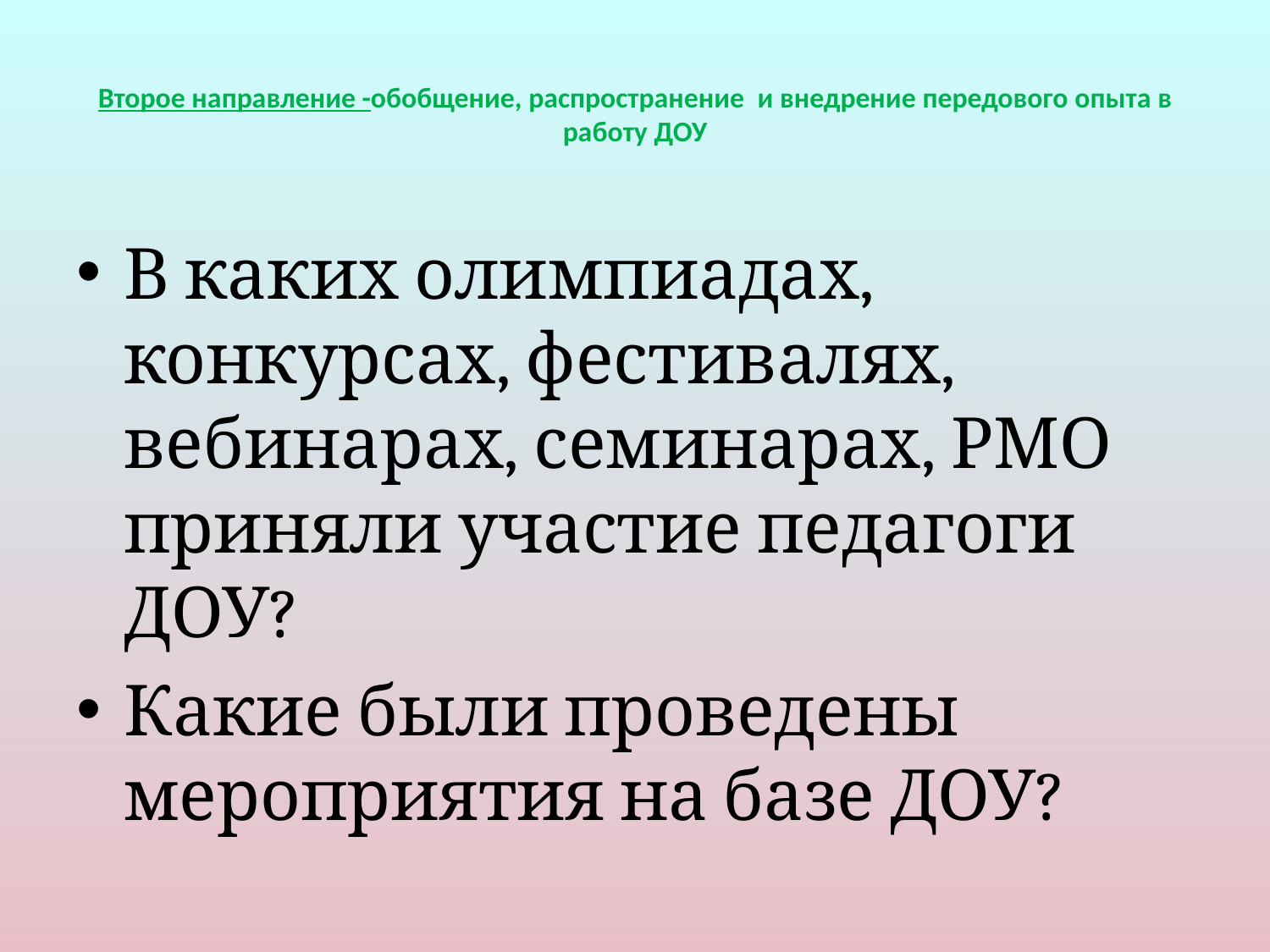

# Второе направление -обобщение, распространение  и внедрение передового опыта в работу ДОУ
В каких олимпиадах, конкурсах, фестивалях, вебинарах, семинарах, РМО приняли участие педагоги ДОУ?
Какие были проведены мероприятия на базе ДОУ?